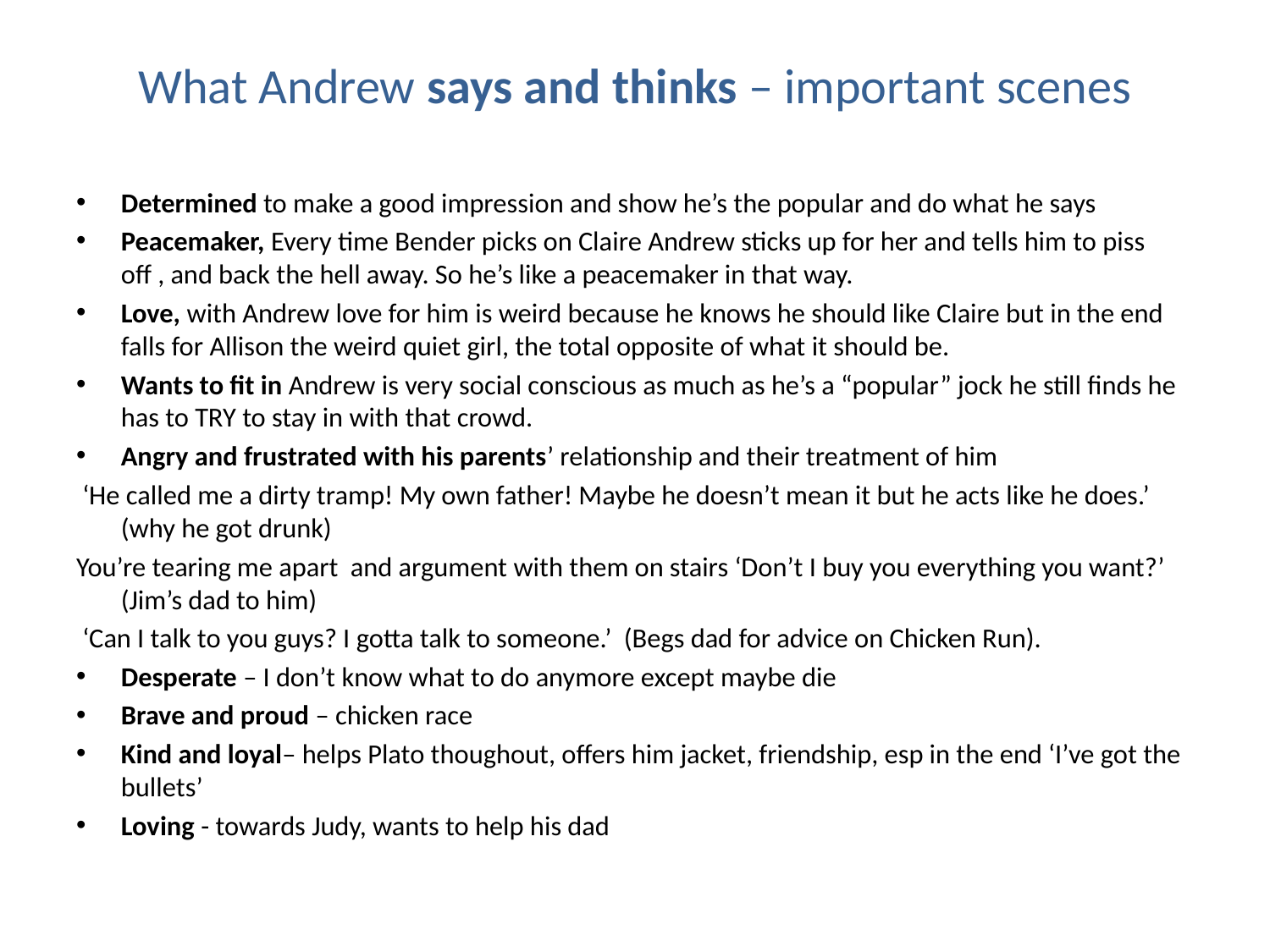

# What Andrew says and thinks – important scenes
Determined to make a good impression and show he’s the popular and do what he says
Peacemaker, Every time Bender picks on Claire Andrew sticks up for her and tells him to piss off , and back the hell away. So he’s like a peacemaker in that way.
Love, with Andrew love for him is weird because he knows he should like Claire but in the end falls for Allison the weird quiet girl, the total opposite of what it should be.
Wants to fit in Andrew is very social conscious as much as he’s a “popular” jock he still finds he has to TRY to stay in with that crowd.
Angry and frustrated with his parents’ relationship and their treatment of him
 ‘He called me a dirty tramp! My own father! Maybe he doesn’t mean it but he acts like he does.’  (why he got drunk)
You’re tearing me apart  and argument with them on stairs ‘Don’t I buy you everything you want?’ (Jim’s dad to him)
 ‘Can I talk to you guys? I gotta talk to someone.’  (Begs dad for advice on Chicken Run).
Desperate – I don’t know what to do anymore except maybe die
Brave and proud – chicken race
Kind and loyal– helps Plato thoughout, offers him jacket, friendship, esp in the end ‘I’ve got the bullets’
Loving - towards Judy, wants to help his dad